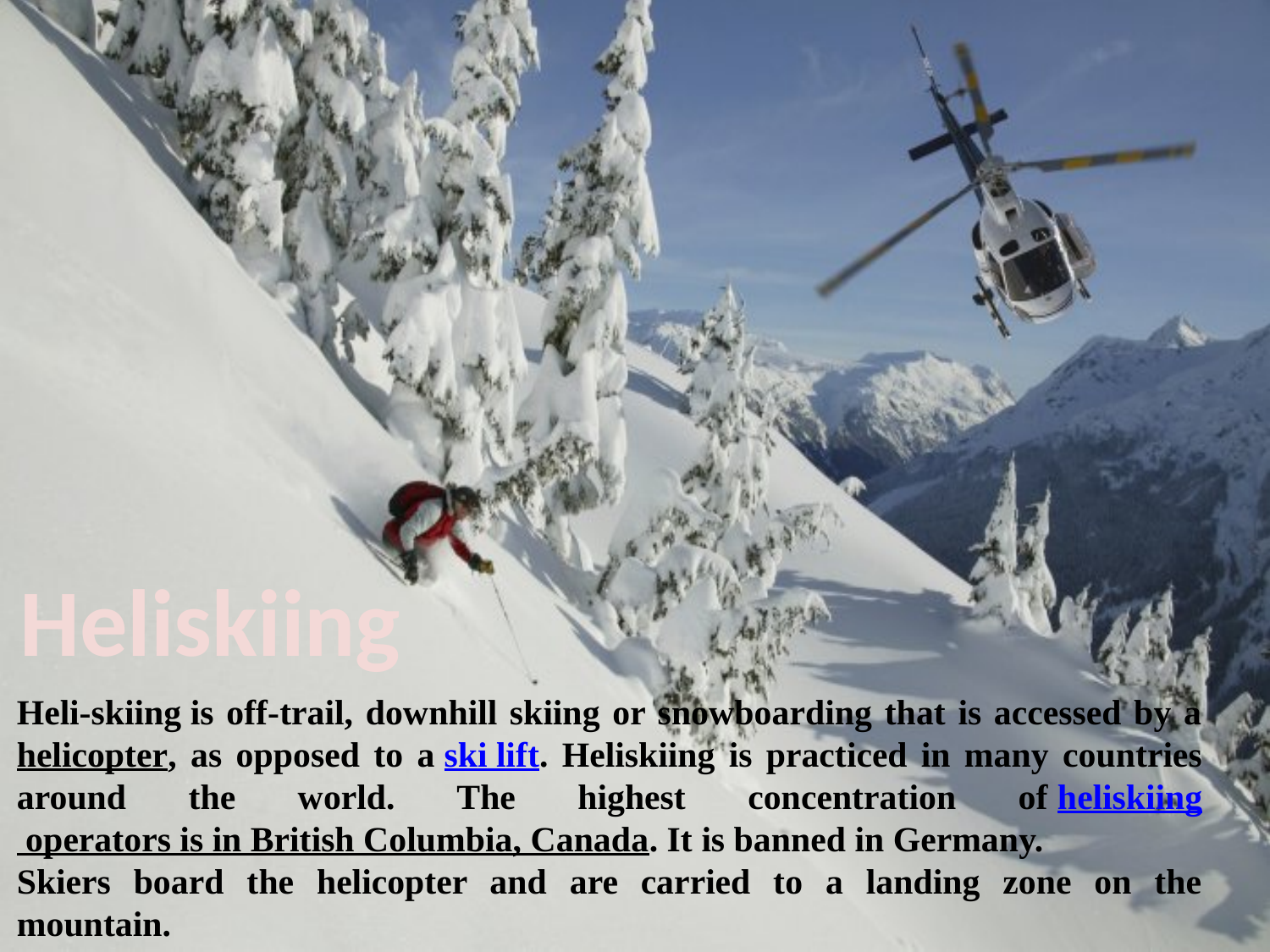

Heliskiing
Heli-skiing is off-trail, downhill skiing or snowboarding that is accessed by ahelicopter, as opposed to a ski lift. Heliskiing is practiced in many countries around the world. The highest concentration of heliskiing operators is in British Columbia, Canada. It is banned in Germany.
Skiers board the helicopter and are carried to a landing zone on the mountain.